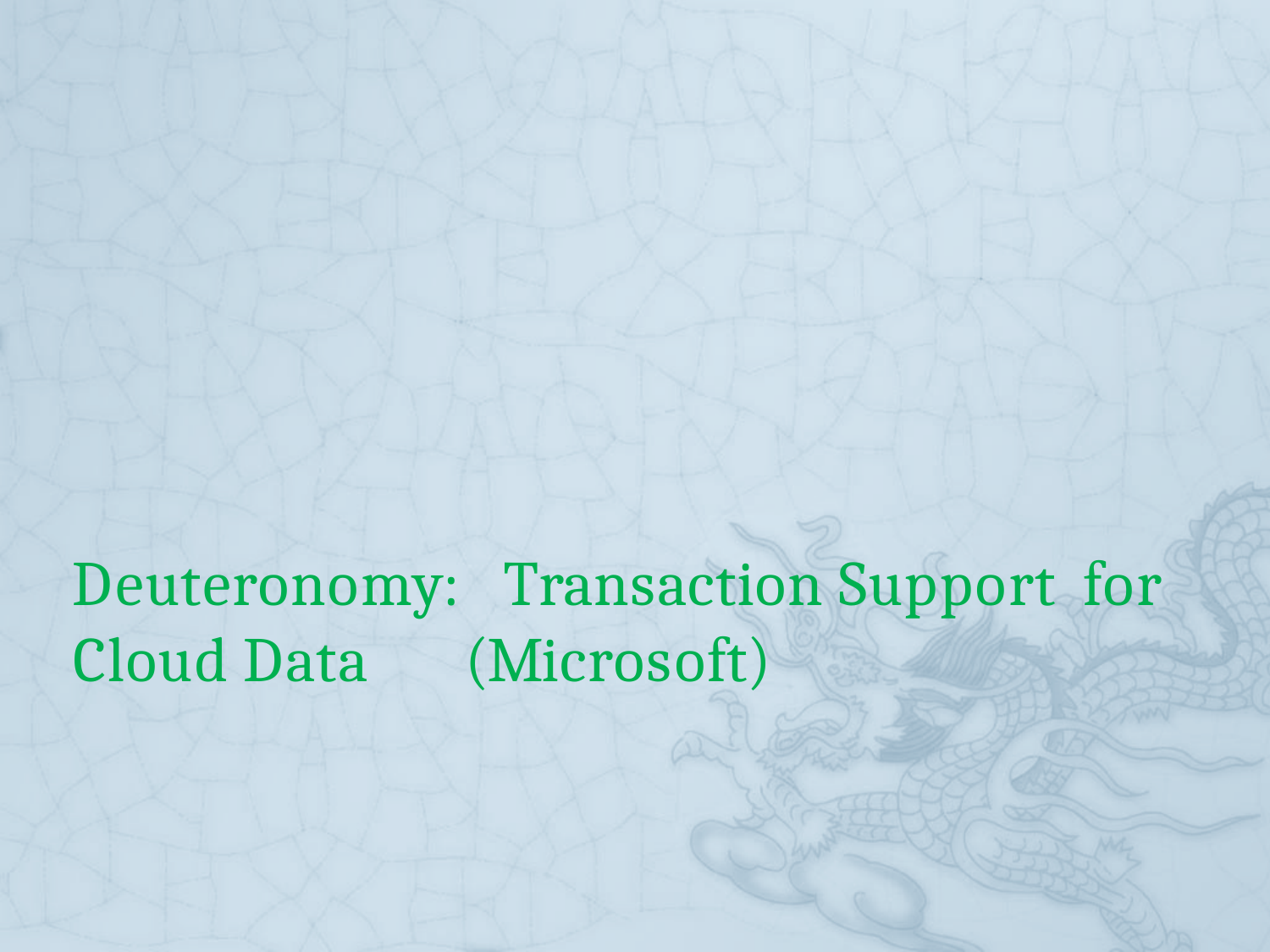

#
Deuteronomy:   Transaction Support  for Cloud Data         (Microsoft)